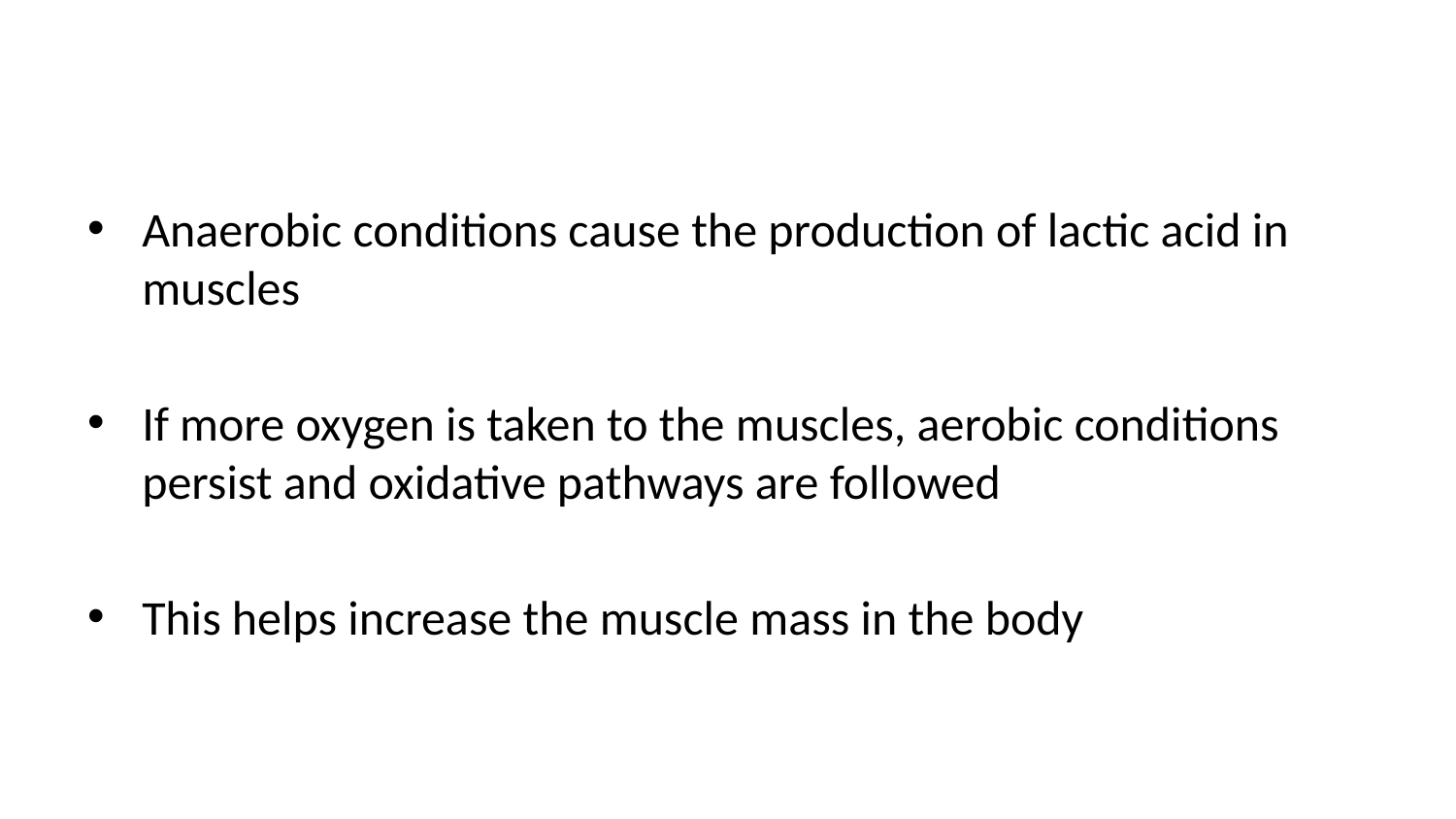

Anaerobic conditions cause the production of lactic acid in muscles

If more oxygen is taken to the muscles, aerobic conditions persist and oxidative pathways are followed

This helps increase the muscle mass in the body